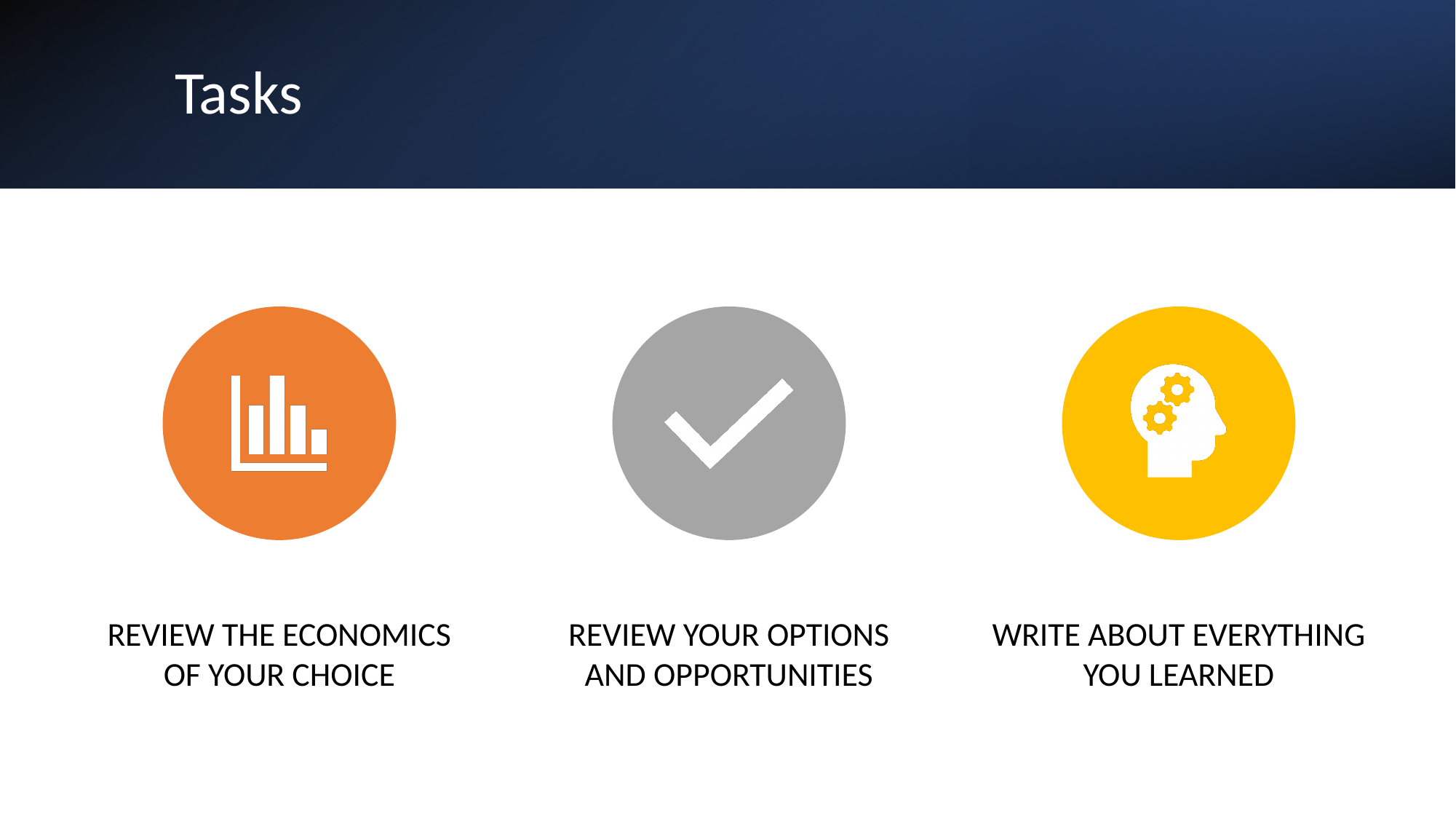

# Tasks
Review the Economics of your choice
Review your options and opportunities
Write about everything you learned